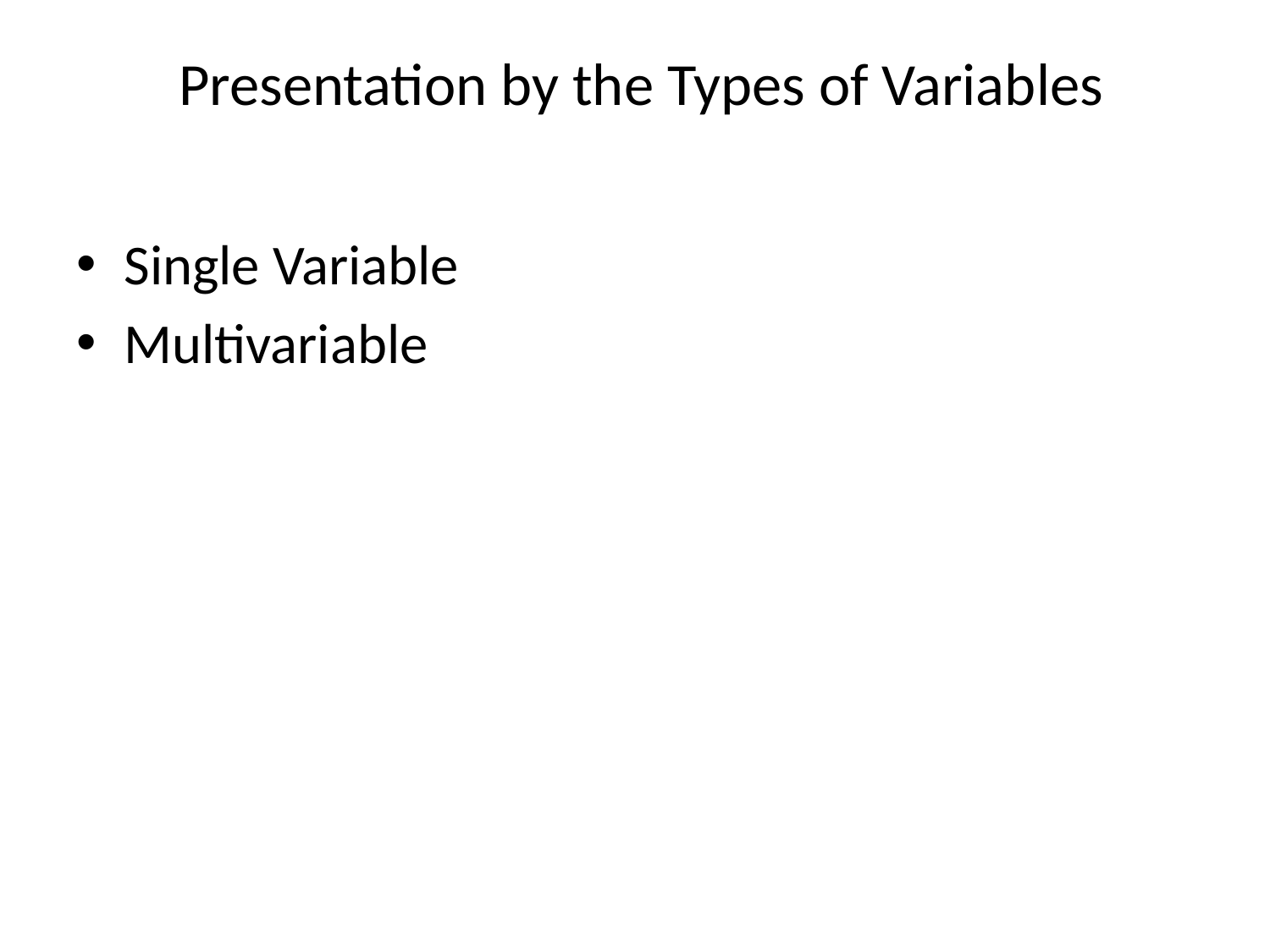

# Presentation by the Types of Variables
Single Variable
Multivariable